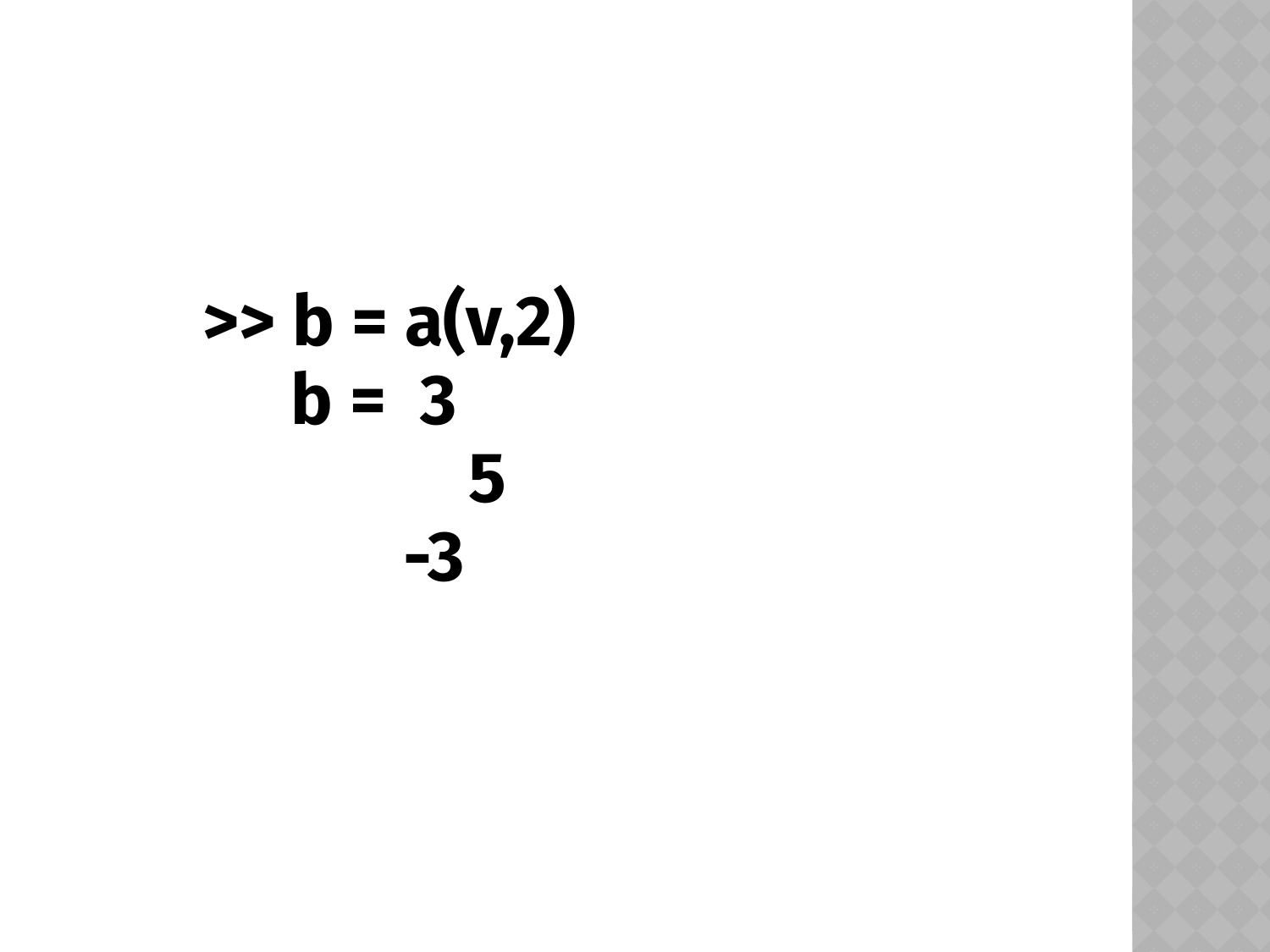

#
>> b = a(v,2)
	   b =  3
		      5
            -3